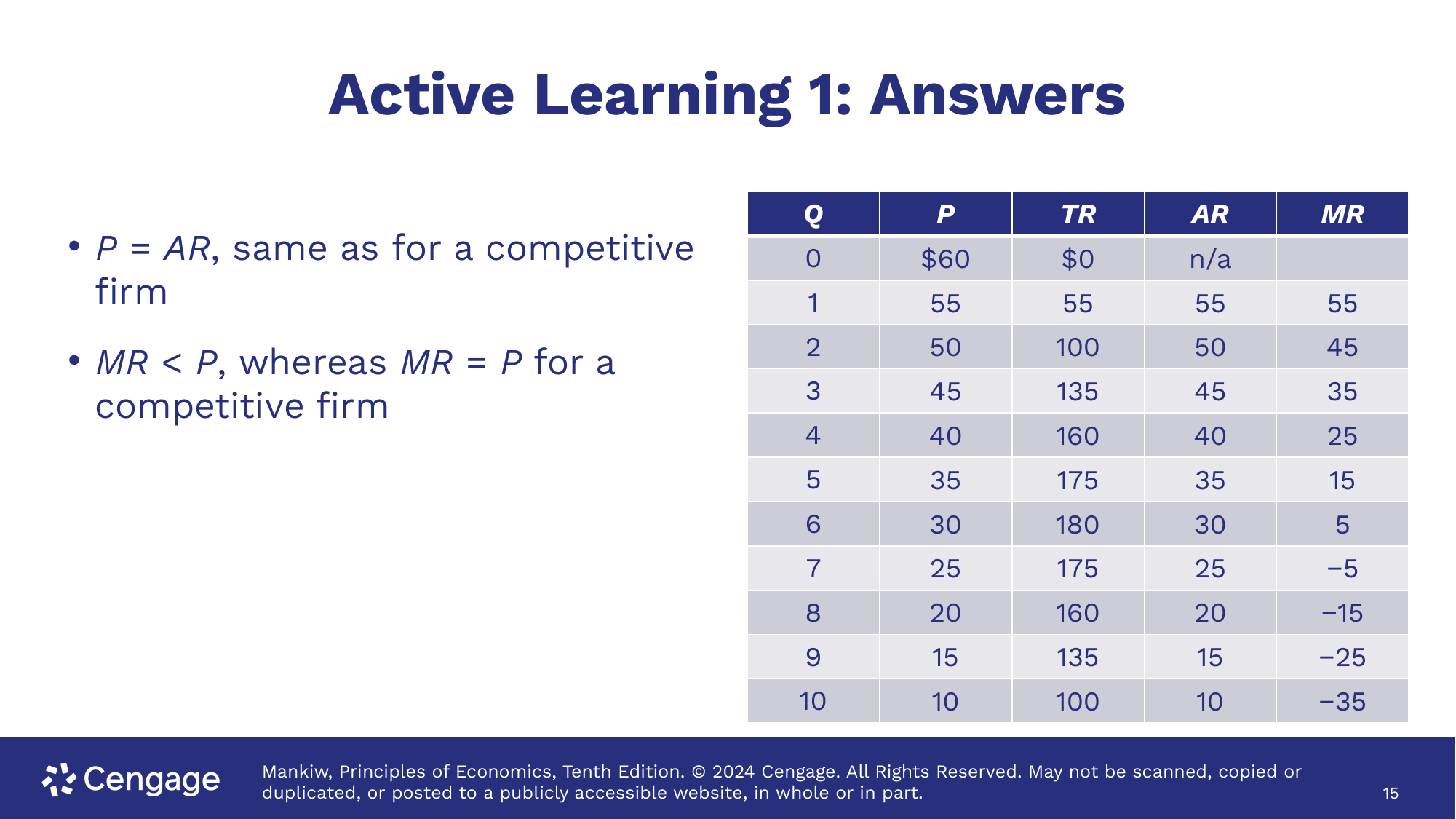

# Active Learning 1: Answers
| Q | P | TR | AR | MR |
| --- | --- | --- | --- | --- |
| 0 | $60 | $0 | n/a |  |
| 1 | 55 | 55 | 55 | 55 |
| 2 | 50 | 100 | 50 | 45 |
| 3 | 45 | 135 | 45 | 35 |
| 4 | 40 | 160 | 40 | 25 |
| 5 | 35 | 175 | 35 | 15 |
| 6 | 30 | 180 | 30 | 5 |
| 7 | 25 | 175 | 25 | −5 |
| 8 | 20 | 160 | 20 | −15 |
| 9 | 15 | 135 | 15 | −25 |
| 10 | 10 | 100 | 10 | −35 |
P = AR, same as for a competitive firm
MR < P, whereas MR = P for a competitive firm